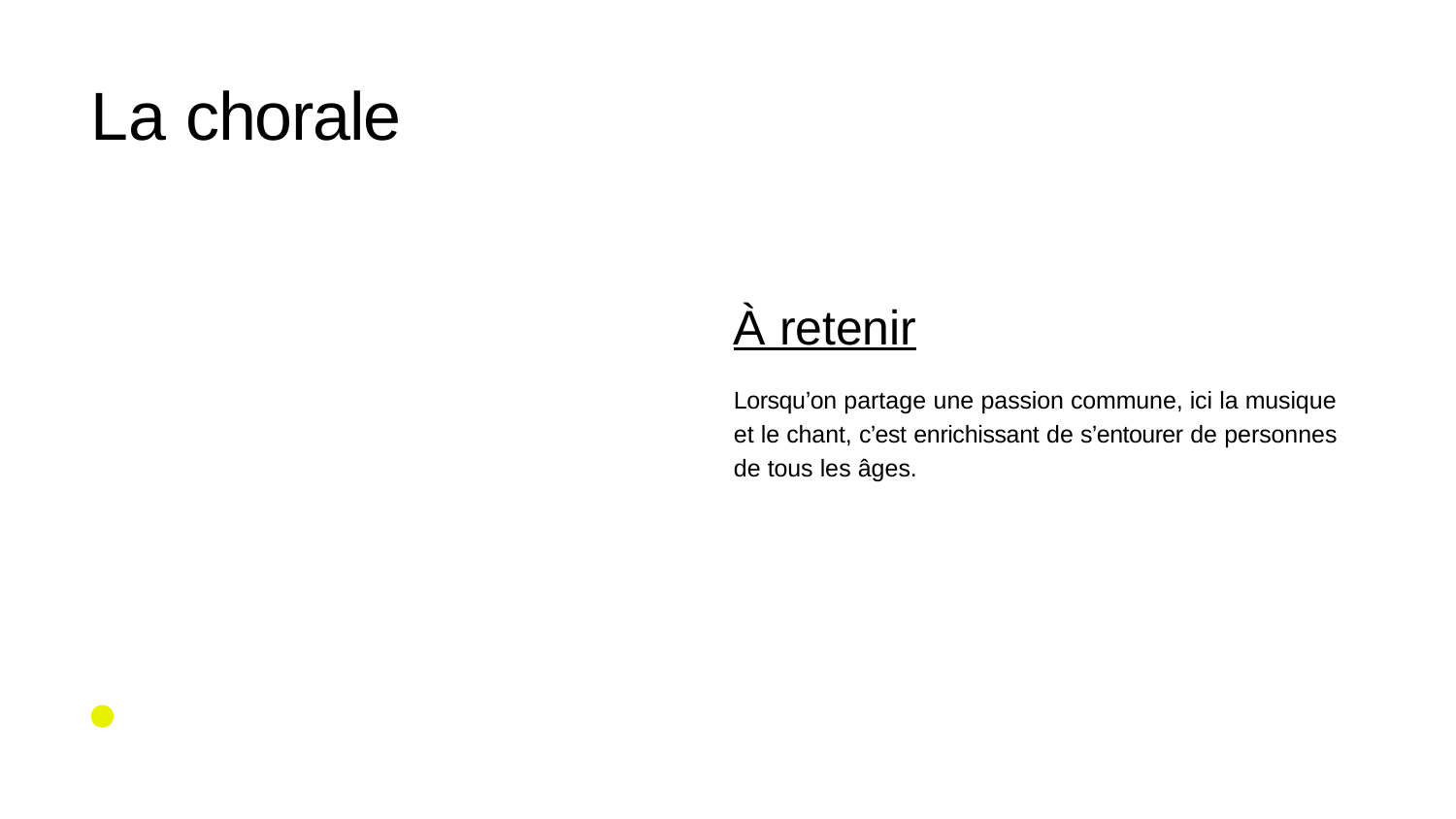

# La chorale
À retenir
Lorsqu’on partage une passion commune, ici la musique et le chant, c’est enrichissant de s’entourer de personnes de tous les âges.